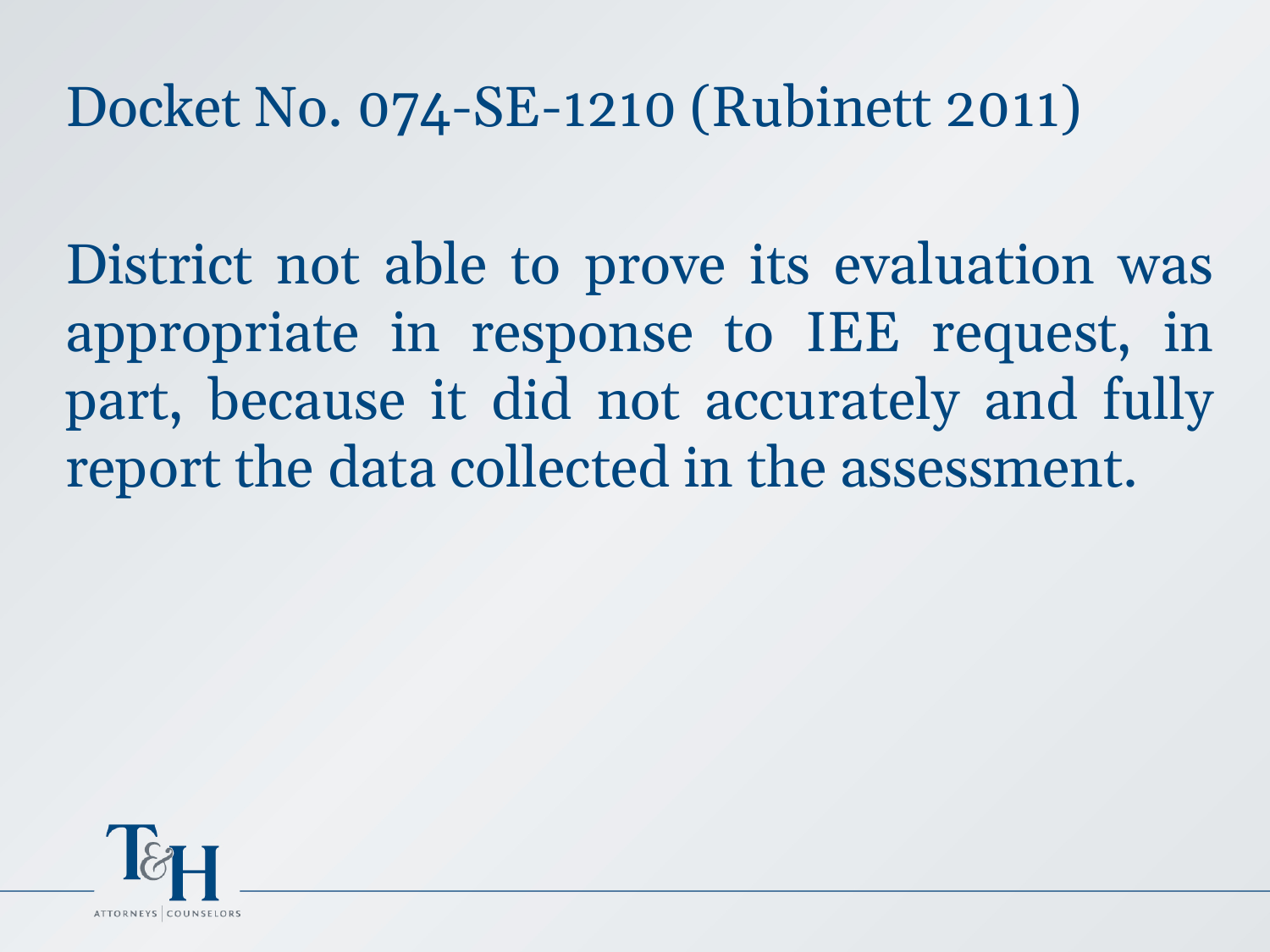

Docket No. 074-SE-1210 (Rubinett 2011)

District not able to prove its evaluation was appropriate in response to IEE request, in part, because it did not accurately and fully report the data collected in the assessment.